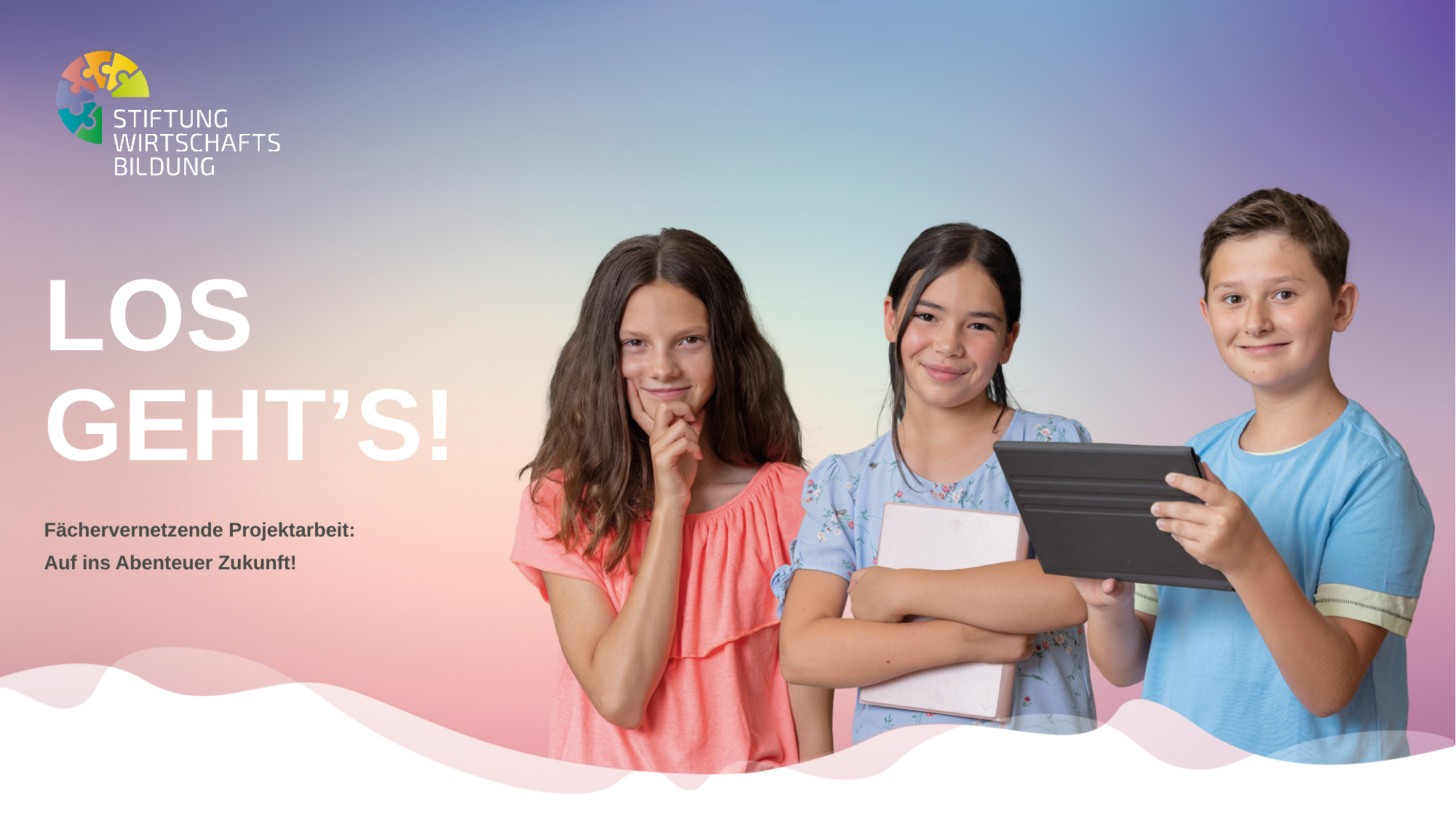

# Los Geht’s!
Fächervernetzende Projektarbeit:
Auf ins Abenteuer Zukunft!